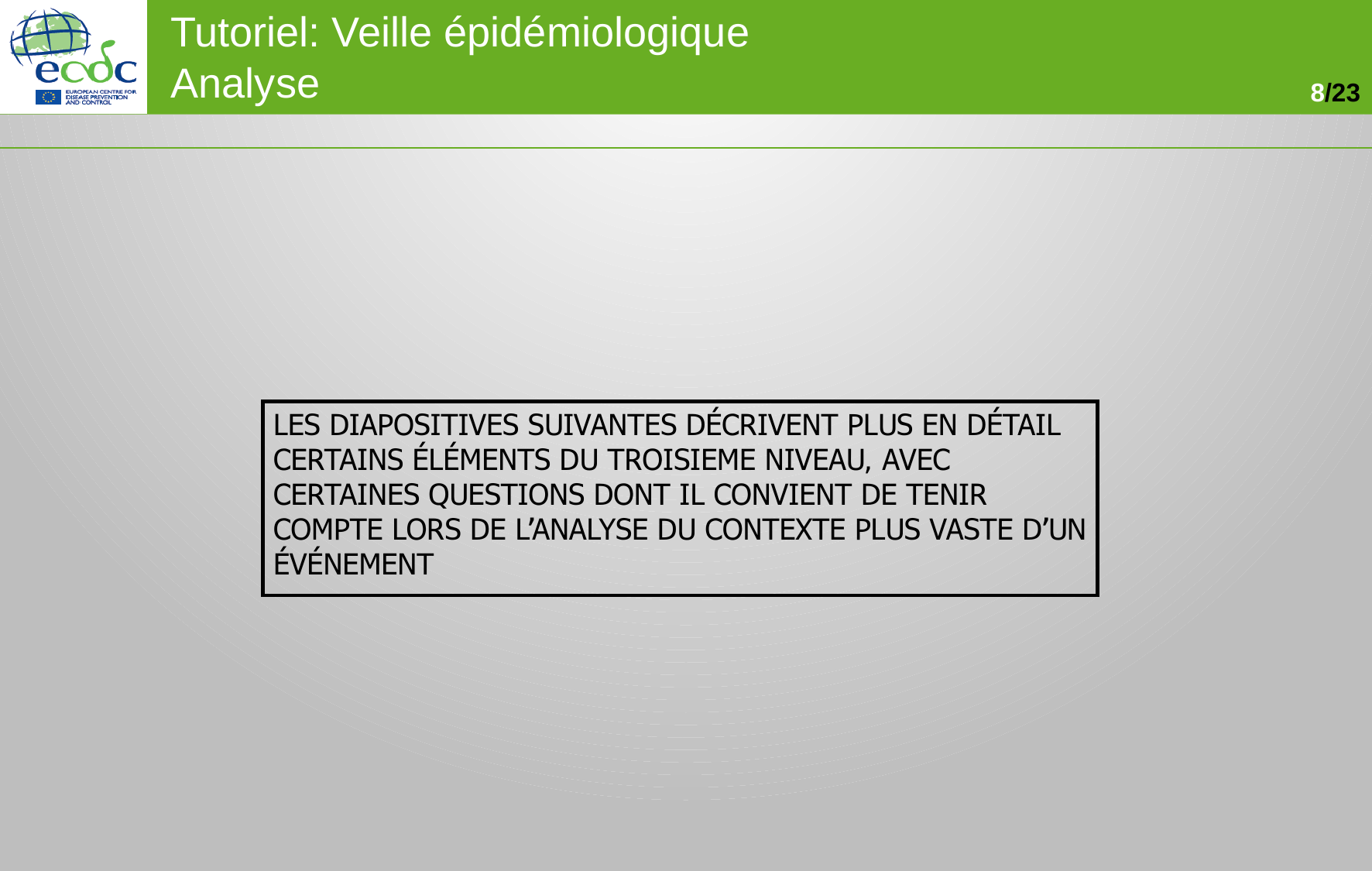

LES DIAPOSITIVES SUIVANTES DÉCRIVENT PLUS EN DÉTAIL CERTAINS ÉLÉMENTS DU TROISIEME NIVEAU, AVEC CERTAINES QUESTIONS DONT IL CONVIENT DE TENIR COMPTE LORS DE L’ANALYSE DU CONTEXTE PLUS VASTE D’UN ÉVÉNEMENT